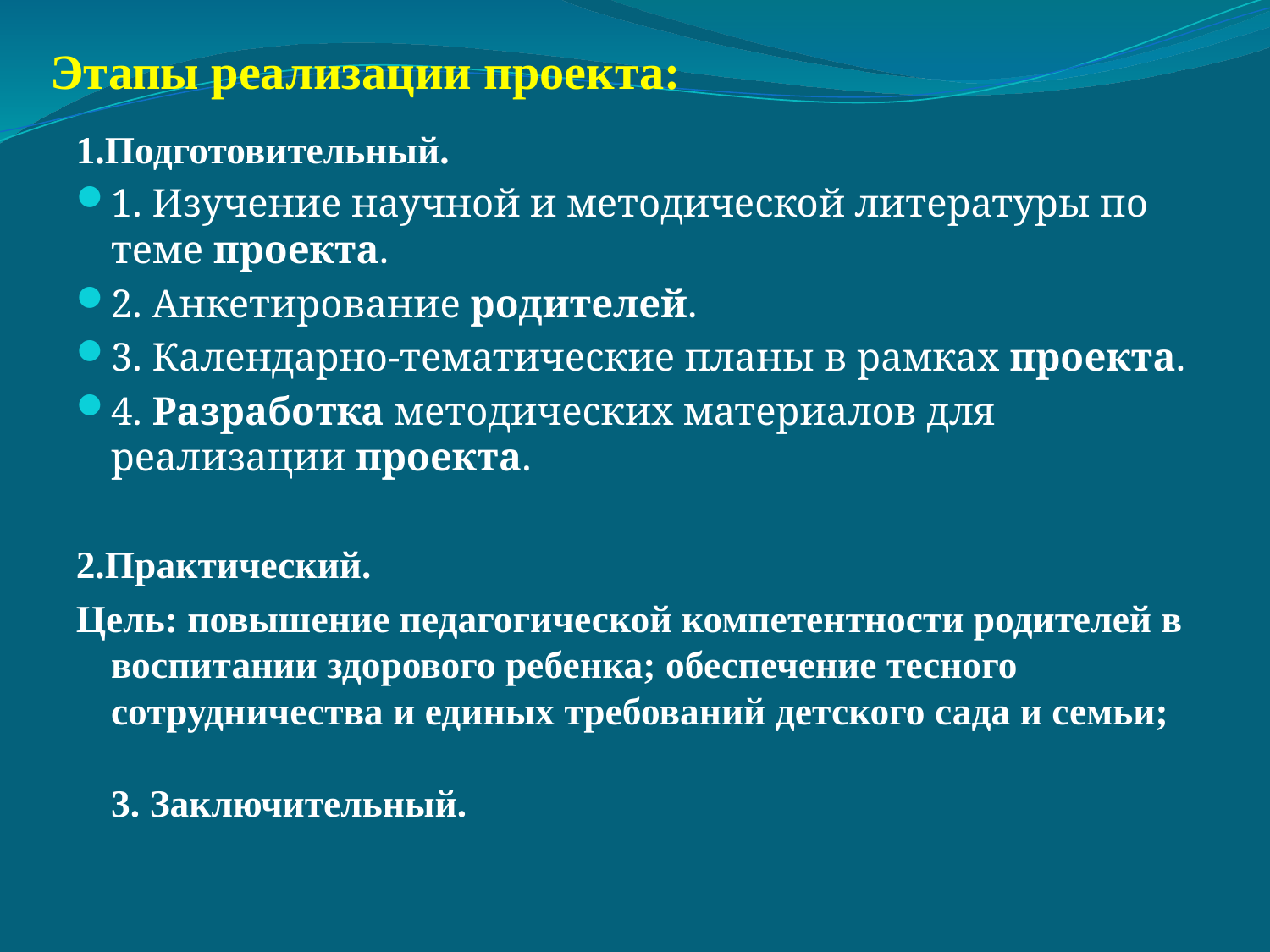

# Этапы реализации проекта:
1.Подготовительный.
1. Изучение научной и методической литературы по теме проекта.
2. Анкетирование родителей.
3. Календарно-тематические планы в рамках проекта.
4. Разработка методических материалов для реализации проекта.

2.Практический.
Цель: повышение педагогической компетентности родителей в воспитании здорового ребенка; обеспечение тесного сотрудничества и единых требований детского сада и семьи;
 
3. Заключительный.